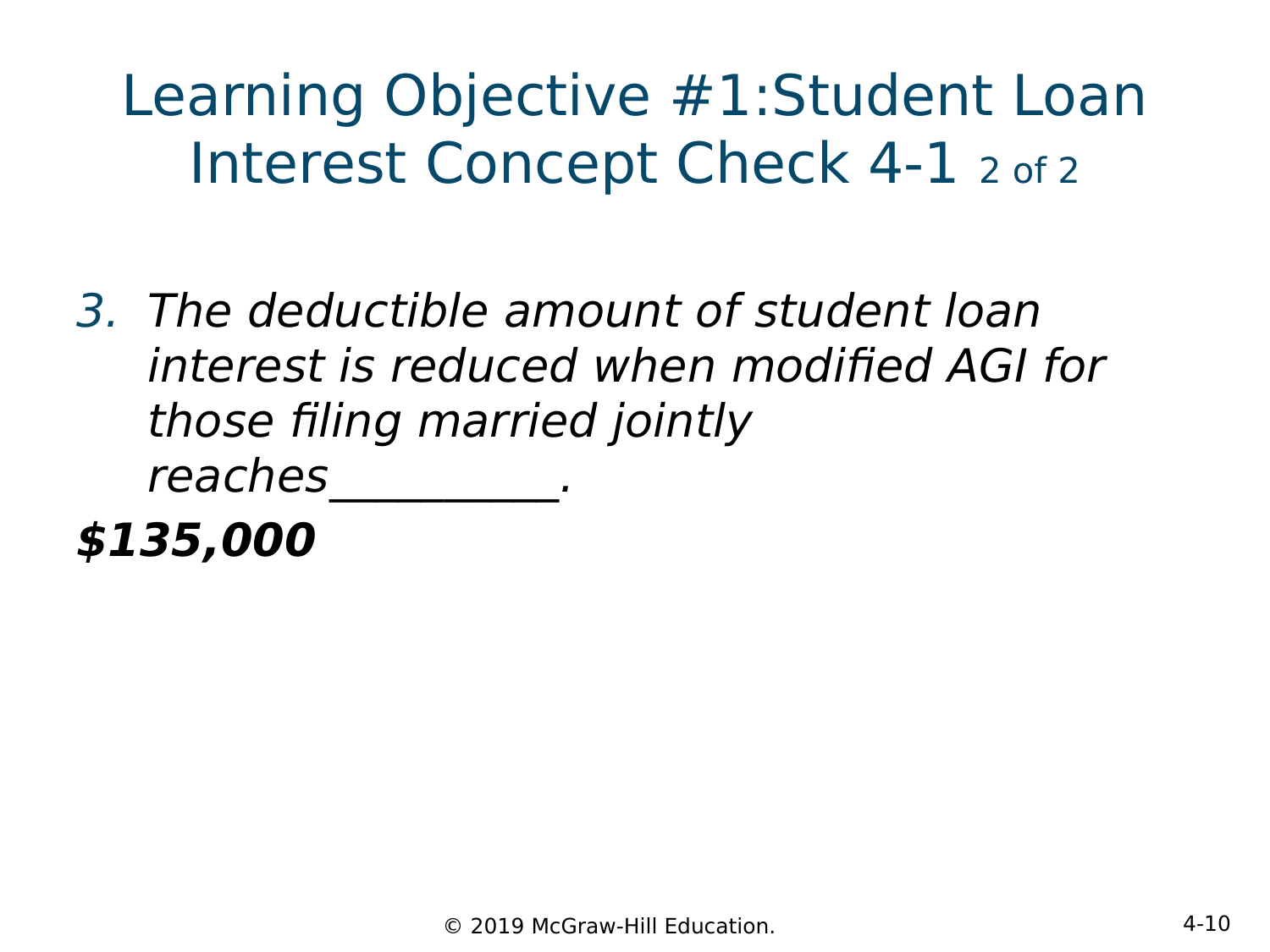

# Learning Objective #1:Student Loan Interest Concept Check 4-1 2 of 2
The deductible amount of student loan interest is reduced when modified AGI for those filing married jointly reaches__________.
$135,000